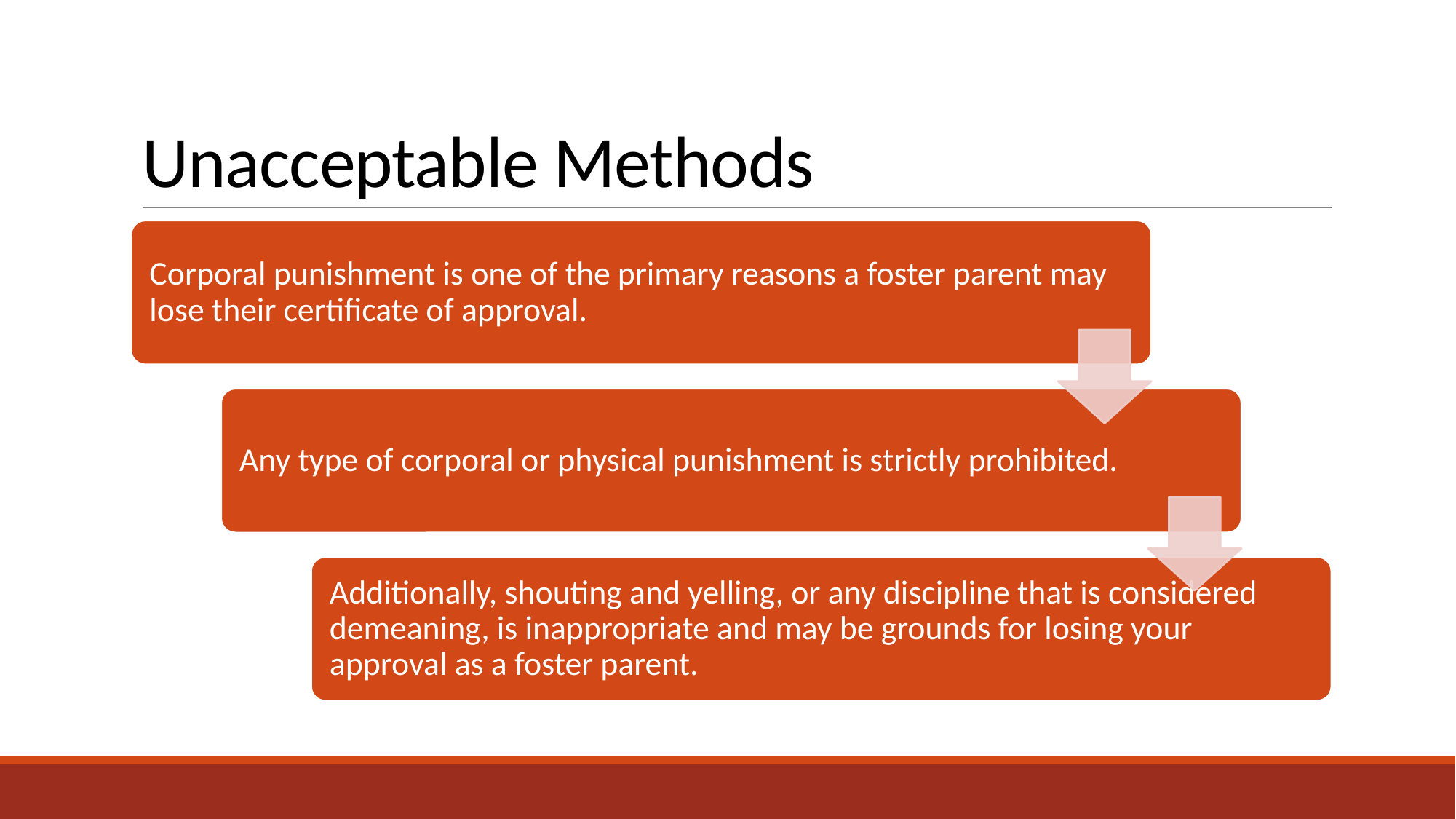

# Unacceptable Methods
Corporal punishment is one of the primary reasons a foster parent may lose their certificate of approval.
Any type of corporal or physical punishment is strictly prohibited.
Additionally, shouting and yelling, or any discipline that is considered demeaning, is inappropriate and may be grounds for losing your approval as a foster parent.